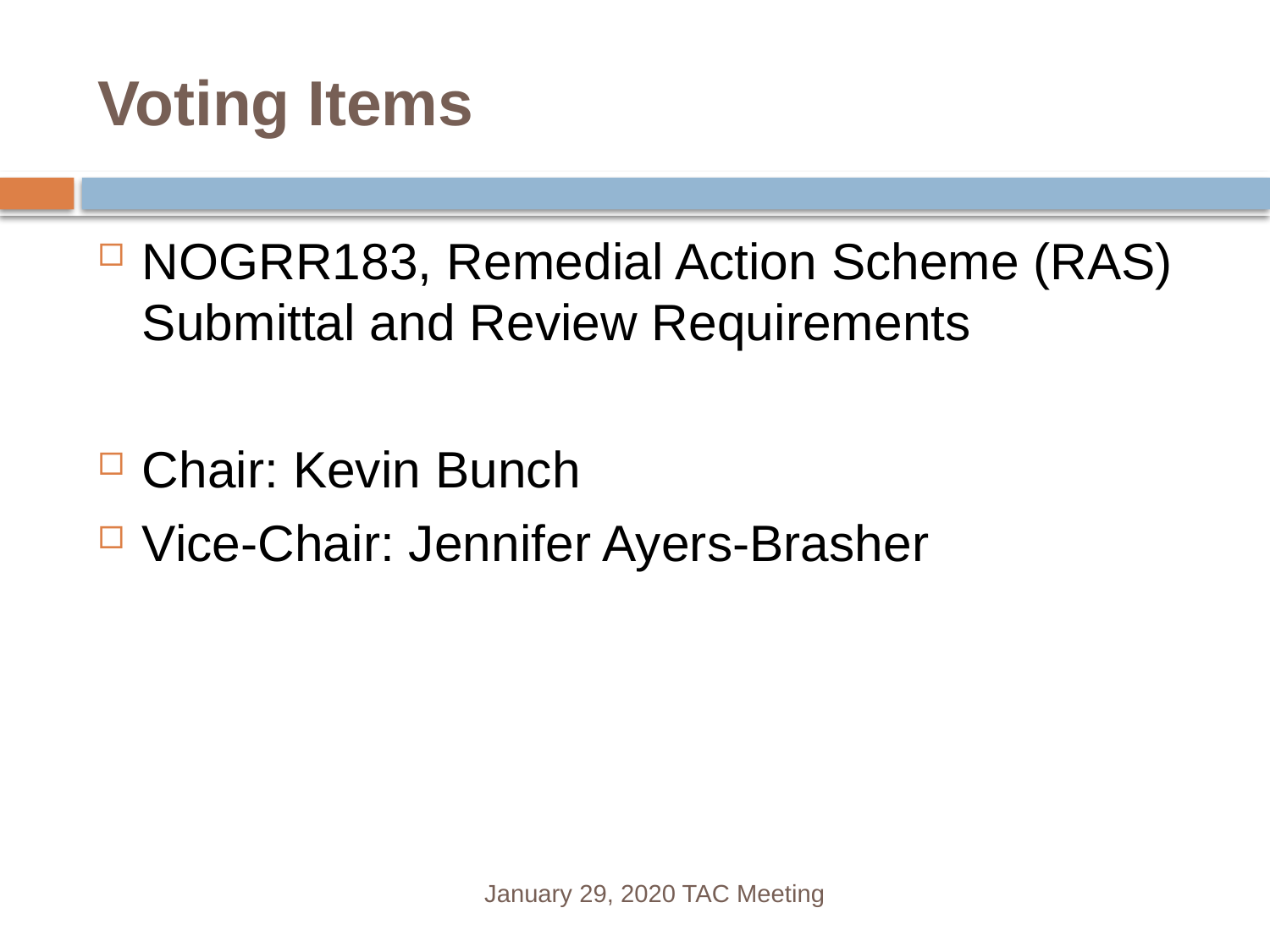

# Voting Items
NOGRR183, Remedial Action Scheme (RAS) Submittal and Review Requirements

Chair: Kevin Bunch
Vice-Chair: Jennifer Ayers-Brasher
January 29, 2020 TAC Meeting